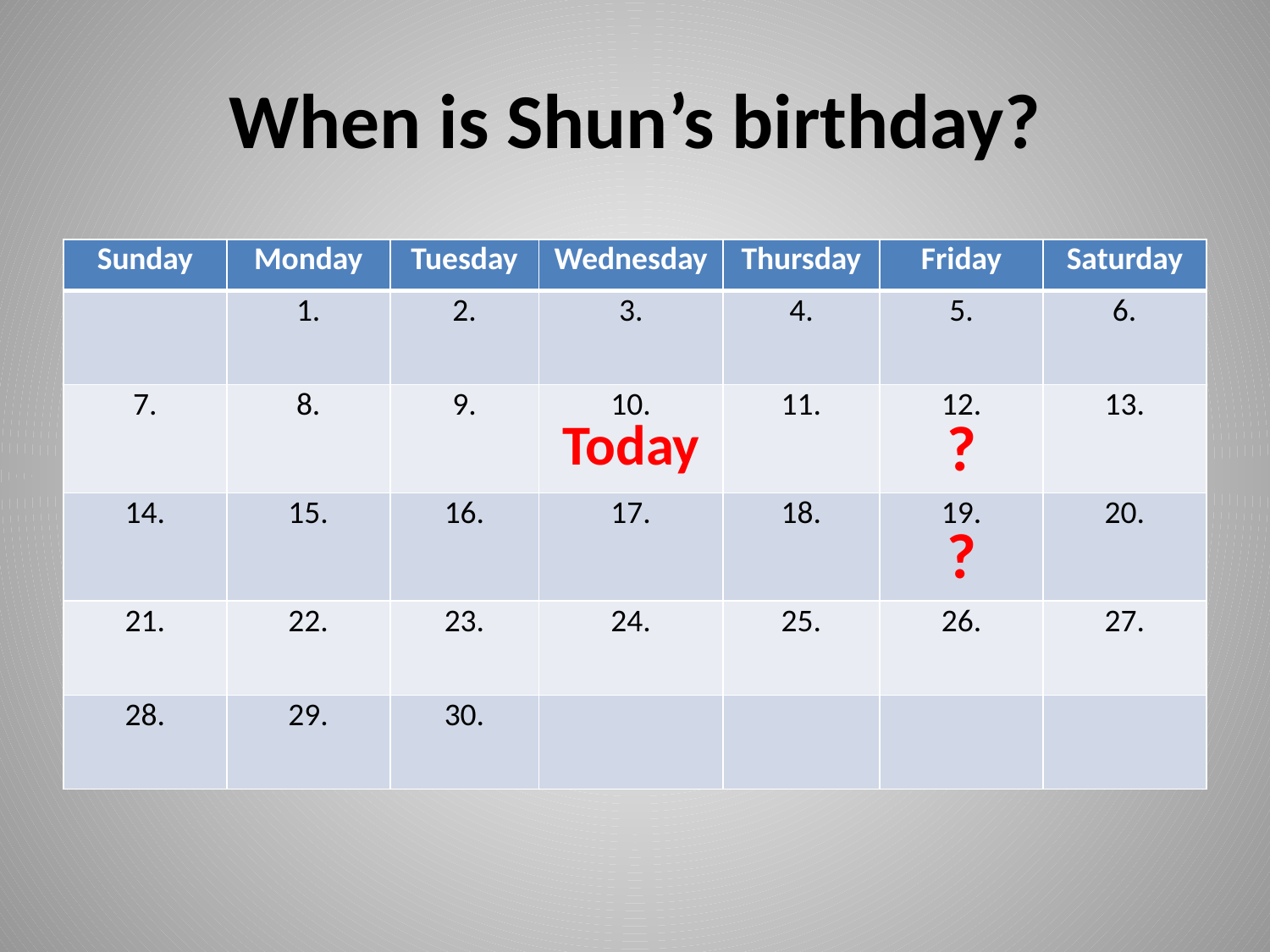

# When is Shun’s birthday?
| Sunday | Monday | Tuesday | Wednesday | Thursday | Friday | Saturday |
| --- | --- | --- | --- | --- | --- | --- |
|  | 1. | 2. | 3. | 4. | 5. | 6. |
| 7. | 8. | 9. | 10. Today | 11. | 12. ? | 13. |
| 14. | 15. | 16. | 17. | 18. | 19. ? | 20. |
| 21. | 22. | 23. | 24. | 25. | 26. | 27. |
| 28. | 29. | 30. |  |  |  |  |